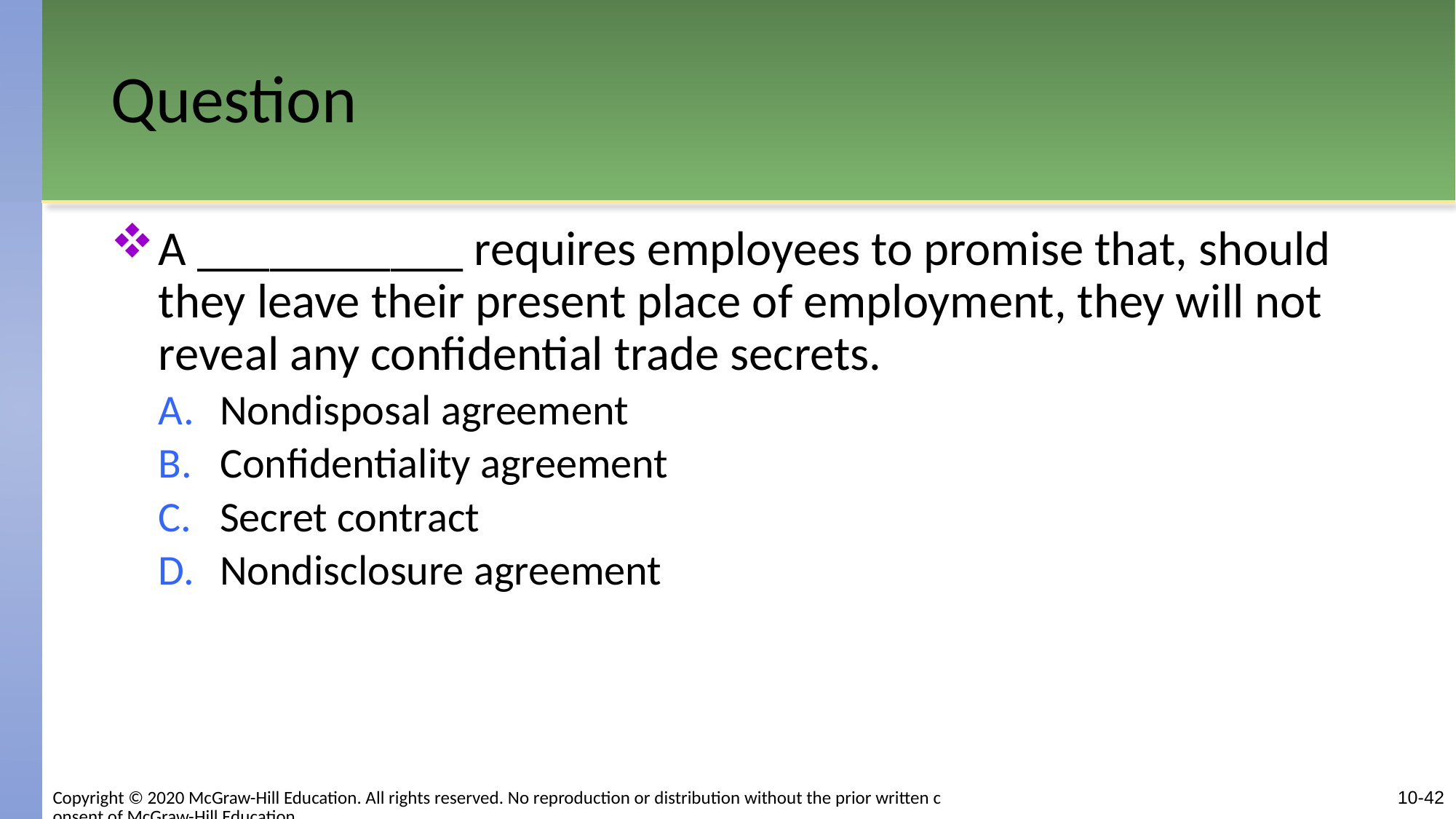

# Question
A ___________ requires employees to promise that, should they leave their present place of employment, they will not reveal any confidential trade secrets.
Nondisposal agreement
Confidentiality agreement
Secret contract
Nondisclosure agreement
Copyright © 2020 McGraw-Hill Education. All rights reserved. No reproduction or distribution without the prior written consent of McGraw-Hill Education.
10-42